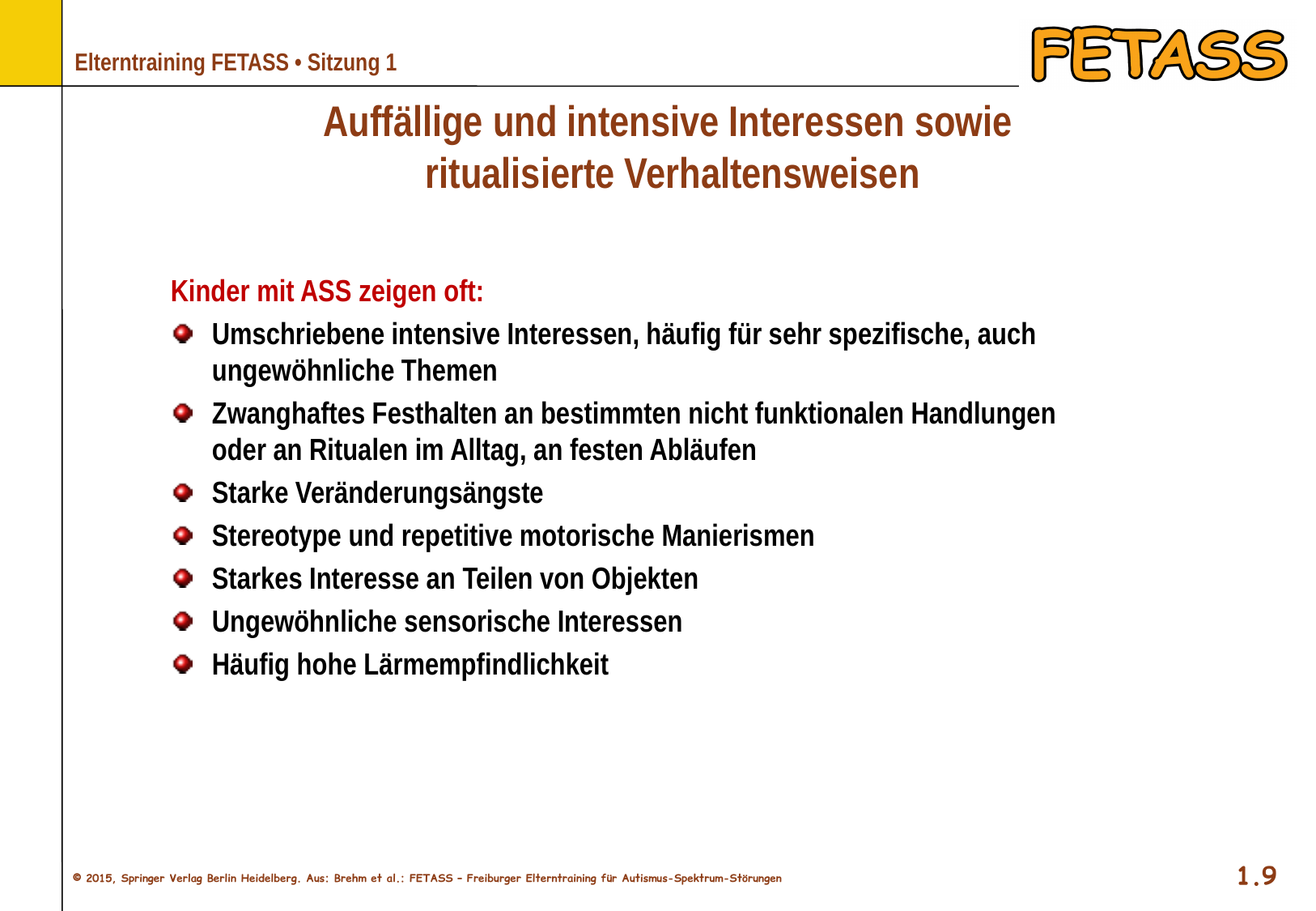

Auffällige und intensive Interessen sowie
ritualisierte Verhaltensweisen
Kinder mit ASS zeigen oft:
Umschriebene intensive Interessen, häufig für sehr spezifische, auch ungewöhnliche Themen
Zwanghaftes Festhalten an bestimmten nicht funktionalen Handlungen oder an Ritualen im Alltag, an festen Abläufen
Starke Veränderungsängste
Stereotype und repetitive motorische Manierismen
Starkes Interesse an Teilen von Objekten
Ungewöhnliche sensorische Interessen
Häufig hohe Lärmempfindlichkeit